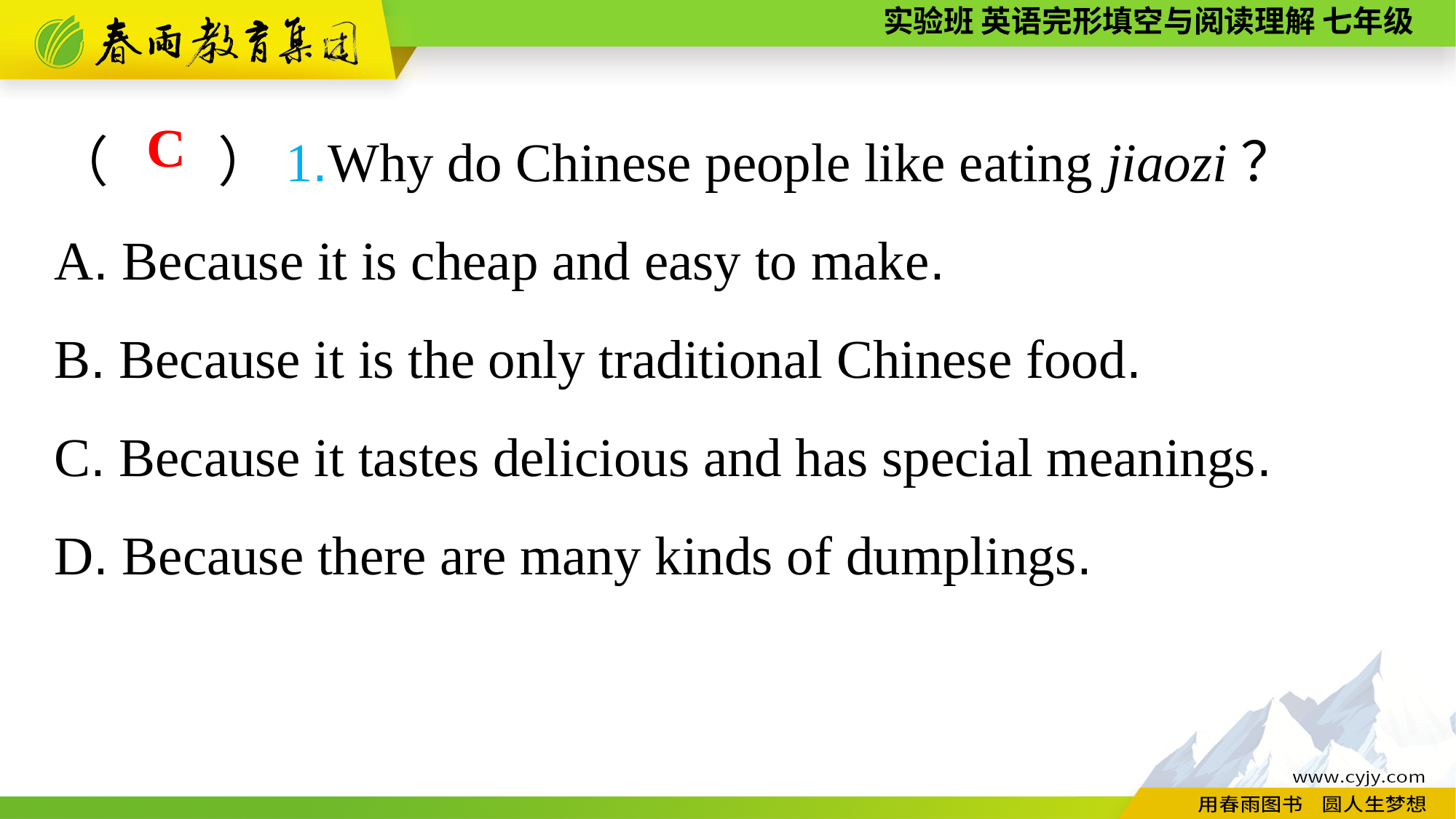

（　　）1.Why do Chinese people like eating jiaozi？
A. Because it is cheap and easy to make.
B. Because it is the only traditional Chinese food.
C. Because it tastes delicious and has special meanings.
D. Because there are many kinds of dumplings.
C